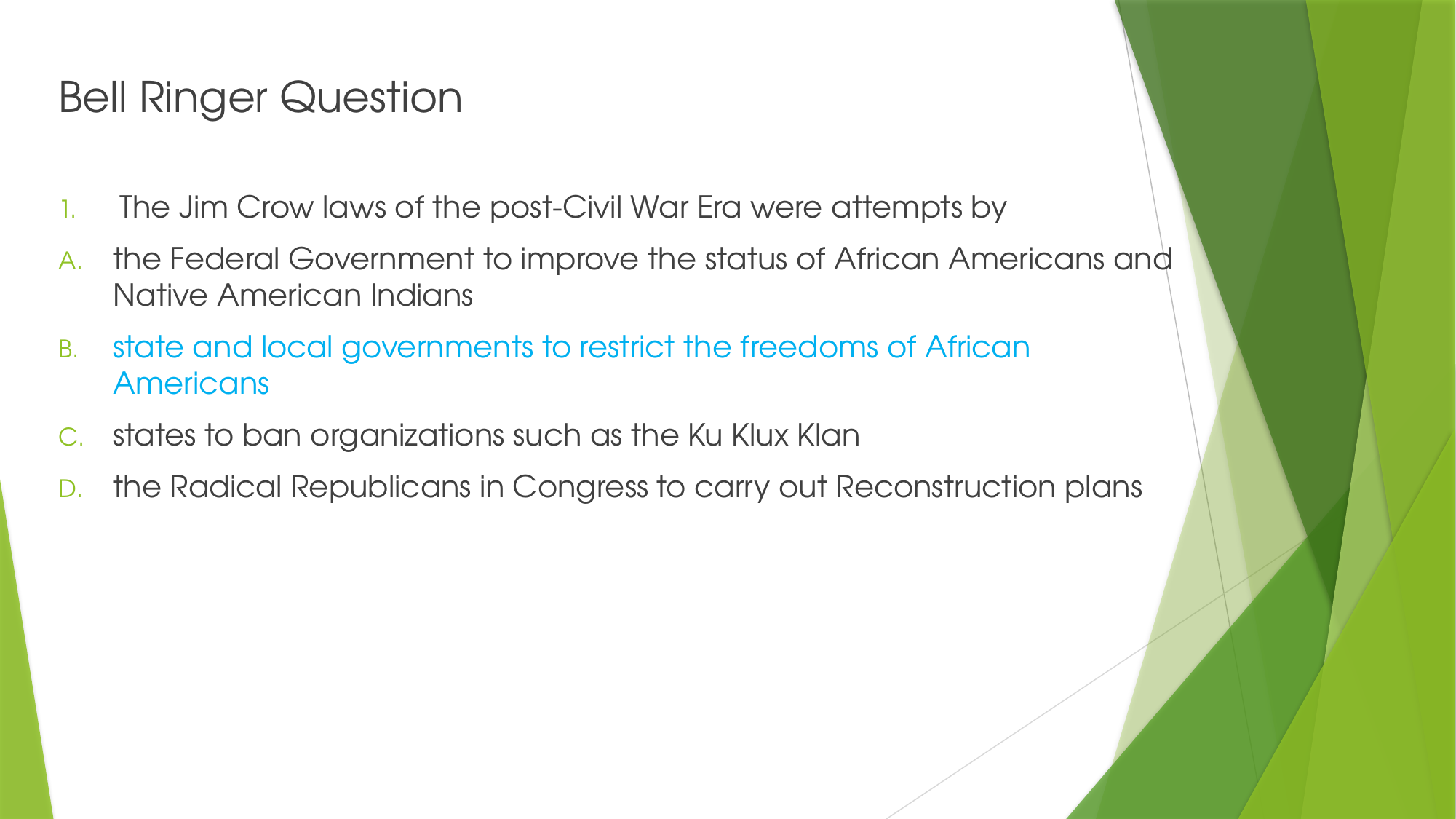

Bell Ringer Question

The Jim Crow laws of the post-Civil War Era were attempts by
the Federal Government to improve the status of African Americans and Native American Indians
state and local governments to restrict the freedoms of African Americans
states to ban organizations such as the Ku Klux Klan
the Radical Republicans in Congress to carry out Reconstruction plans